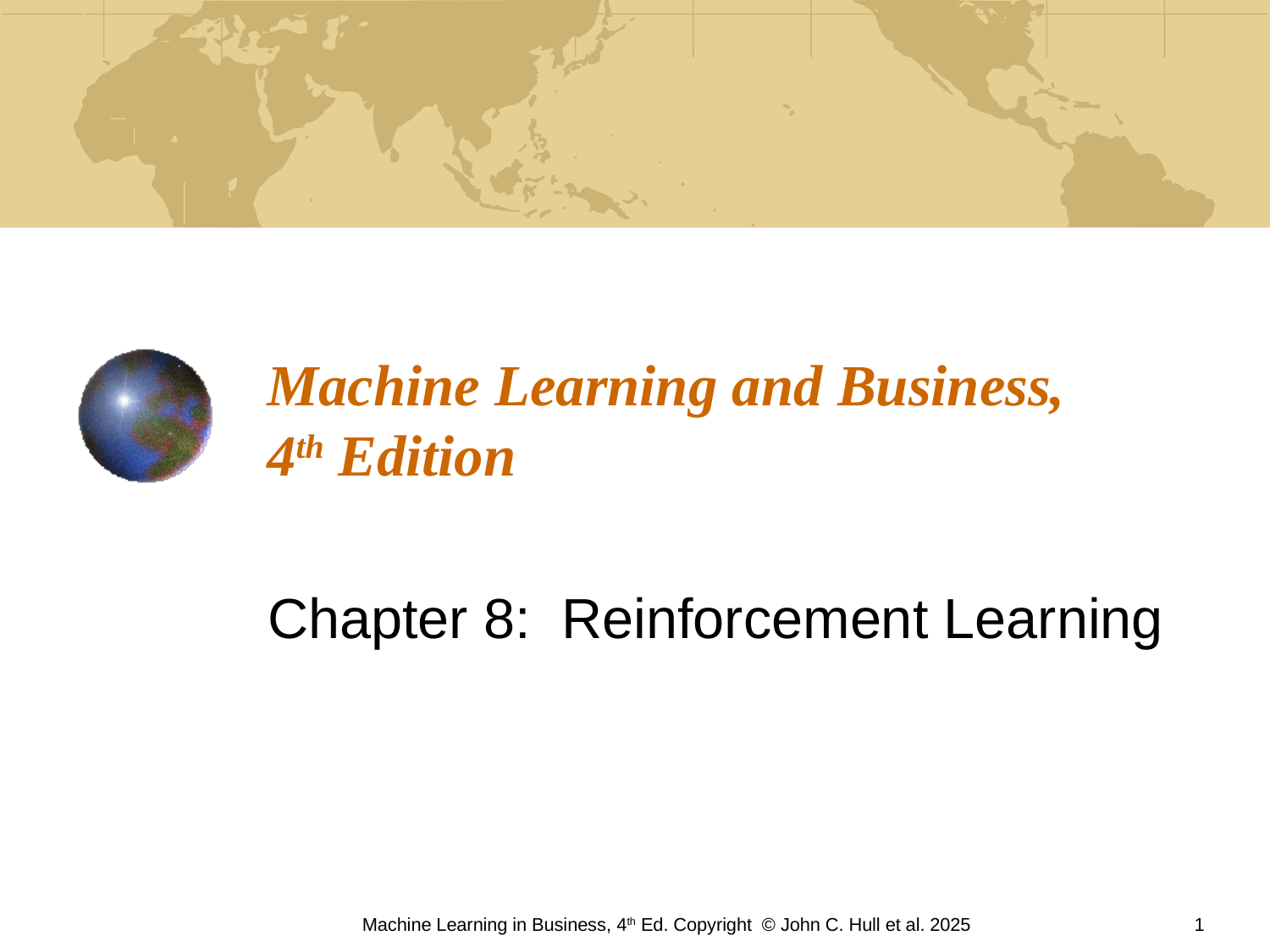

# Machine Learning and Business, 4th Edition
Chapter 8:  Reinforcement Learning
Machine Learning in Business, 4th Ed. Copyright  © John C. Hull et al. 2025
1